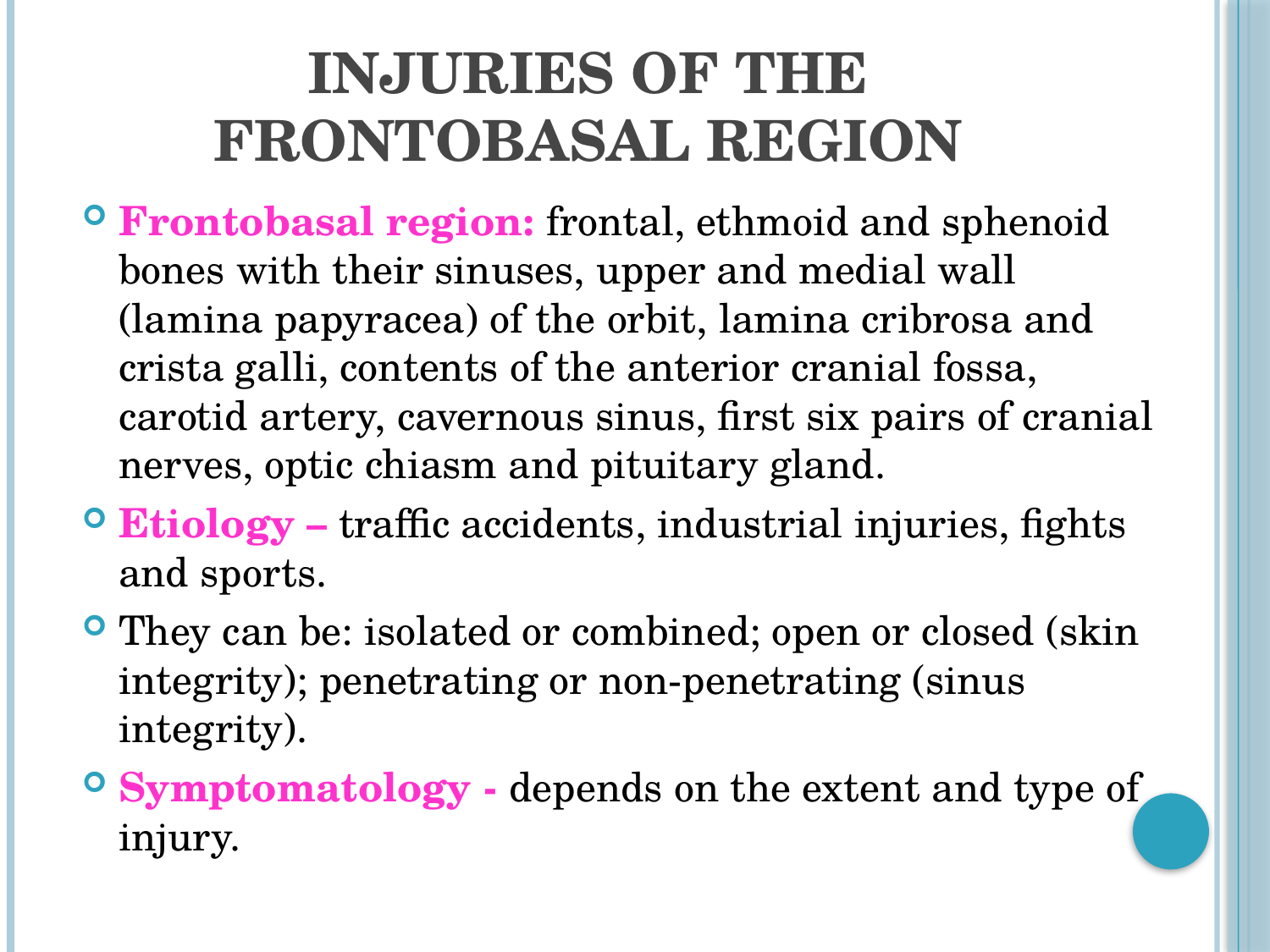

# Injuries of the frontobasal region
Frontobasal region: frontal, ethmoid and sphenoid bones with their sinuses, upper and medial wall (lamina papyracea) of the orbit, lamina cribrosa and crista galli, contents of the anterior cranial fossa, carotid artery, cavernous sinus, first six pairs of cranial nerves, optic chiasm and pituitary gland.
Etiology – traffic accidents, industrial injuries, fights and sports.
They can be: isolated or combined; open or closed (skin integrity); penetrating or non-penetrating (sinus integrity).
Symptomatology - depends on the extent and type of injury.